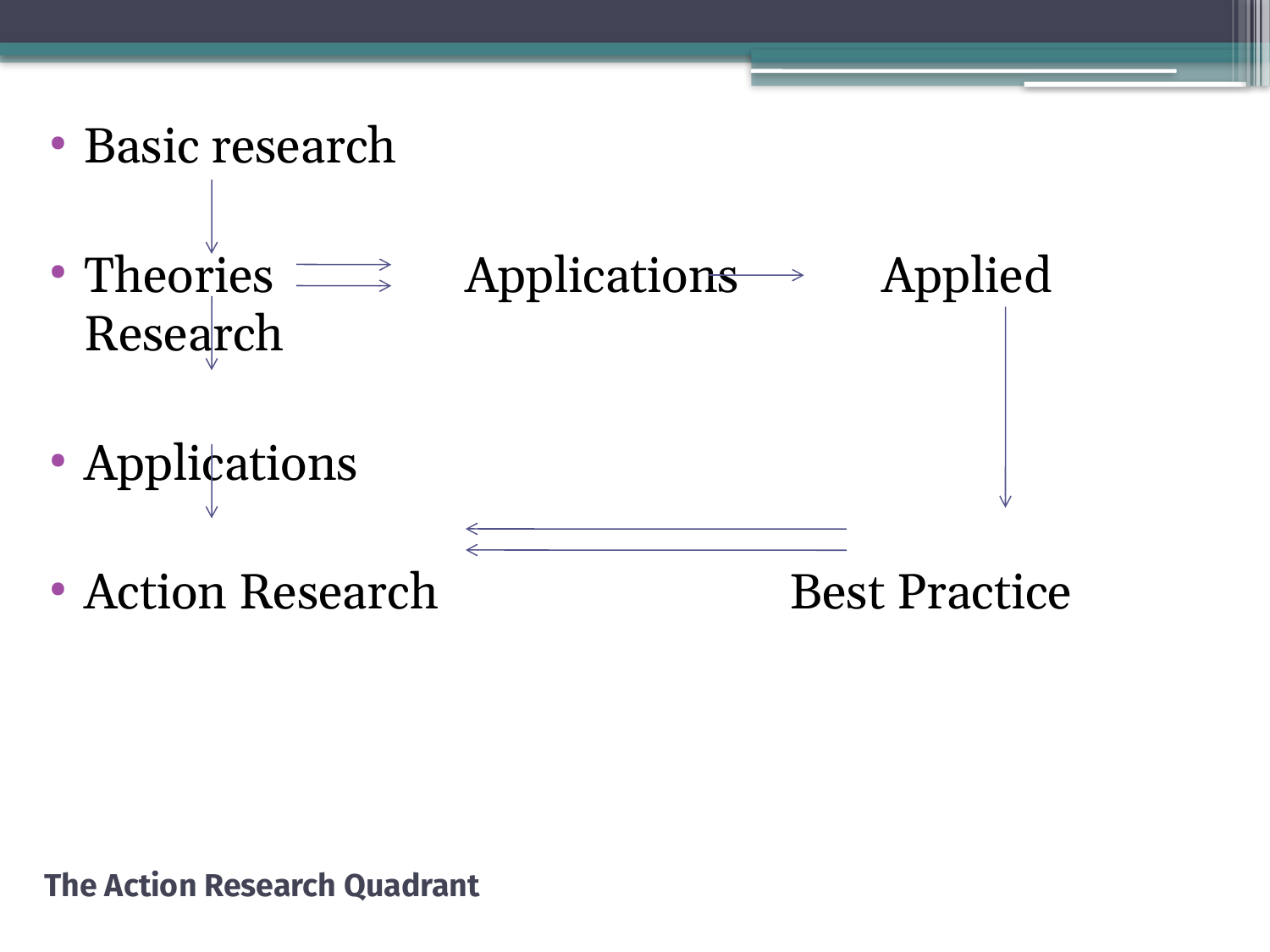

Basic research

Theories		Applications	   Applied Research

Applications

Action Research			      Best Practice

# The Action Research Quadrant